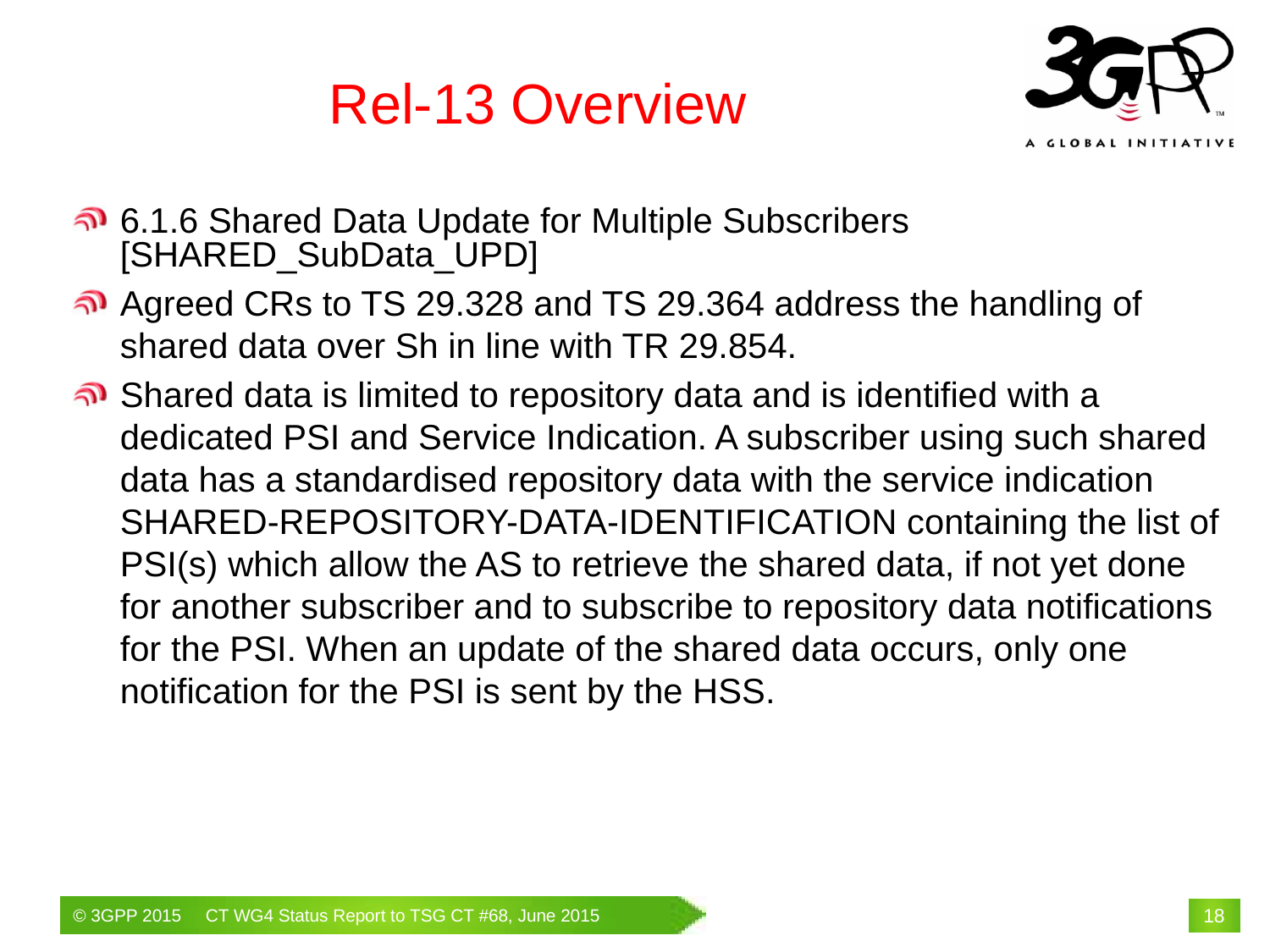

# Rel-13 Overview
6.1.6 Shared Data Update for Multiple Subscribers  [SHARED_SubData_UPD]
Agreed CRs to TS 29.328 and TS 29.364 address the handling of shared data over Sh in line with TR 29.854.
Shared data is limited to repository data and is identified with a dedicated PSI and Service Indication. A subscriber using such shared data has a standardised repository data with the service indication SHARED-REPOSITORY-DATA-IDENTIFICATION containing the list of PSI(s) which allow the AS to retrieve the shared data, if not yet done for another subscriber and to subscribe to repository data notifications for the PSI. When an update of the shared data occurs, only one notification for the PSI is sent by the HSS.